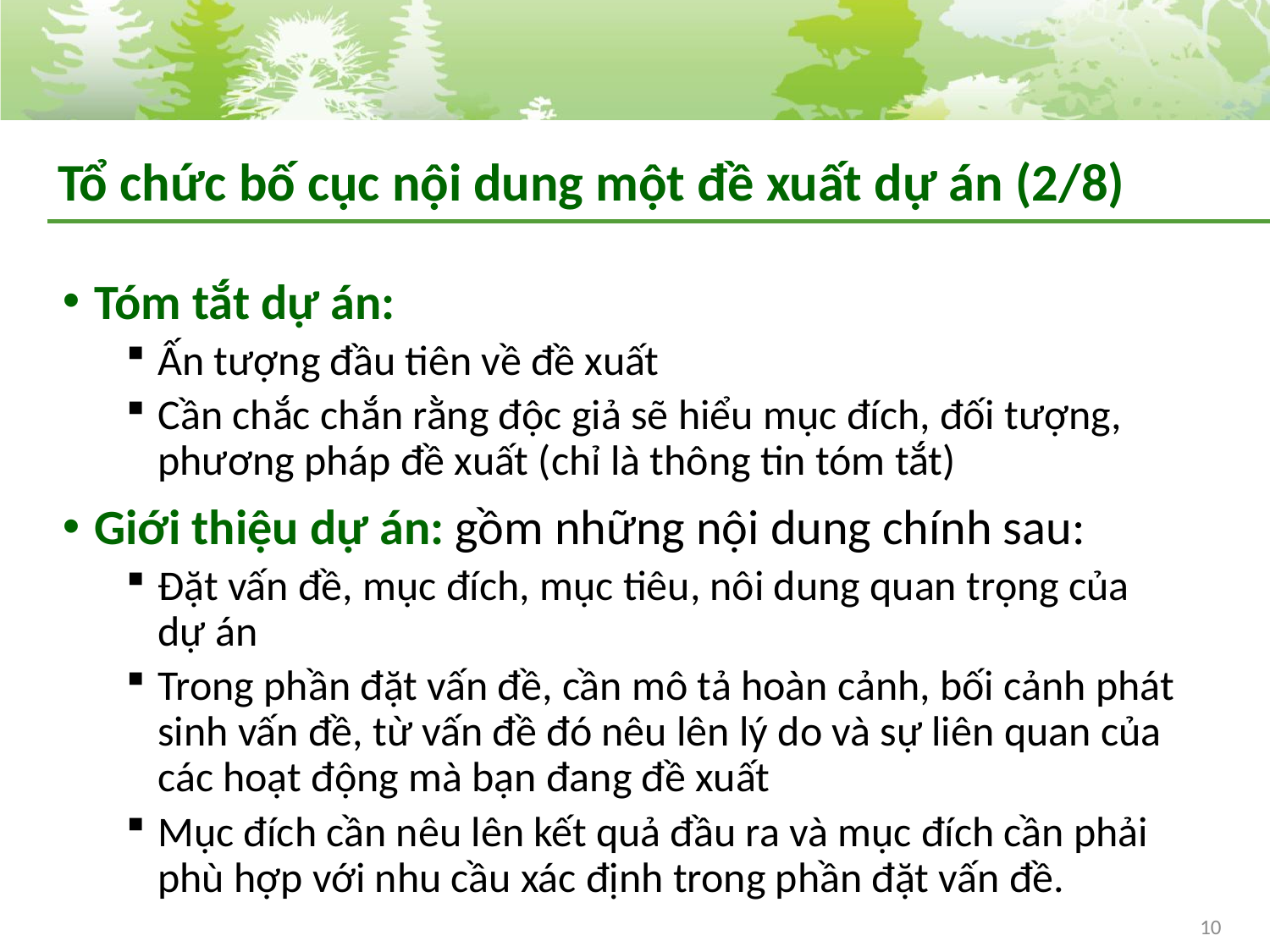

# Tổ chức bố cục nội dung một đề xuất dự án (2/8)
Tóm tắt dự án:
Ấn tượng đầu tiên về đề xuất
Cần chắc chắn rằng độc giả sẽ hiểu mục đích, đối tượng, phương pháp đề xuất (chỉ là thông tin tóm tắt)
Giới thiệu dự án: gồm những nội dung chính sau:
Đặt vấn đề, mục đích, mục tiêu, nôi dung quan trọng của dự án
Trong phần đặt vấn đề, cần mô tả hoàn cảnh, bối cảnh phát sinh vấn đề, từ vấn đề đó nêu lên lý do và sự liên quan của các hoạt động mà bạn đang đề xuất
Mục đích cần nêu lên kết quả đầu ra và mục đích cần phải phù hợp với nhu cầu xác định trong phần đặt vấn đề.

10